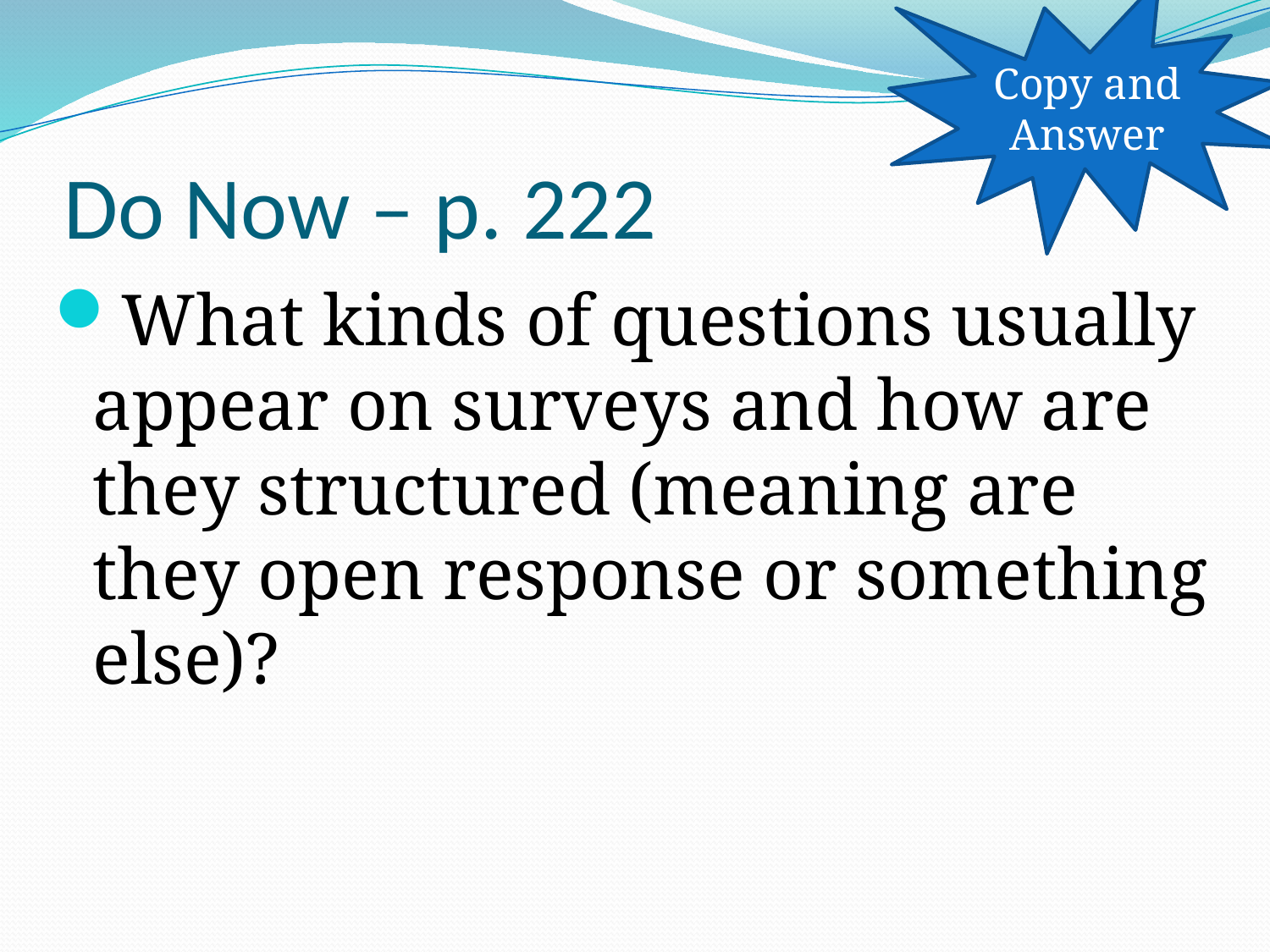

Copy and Answer
# Do Now – p. 222
What kinds of questions usually appear on surveys and how are they structured (meaning are they open response or something else)?